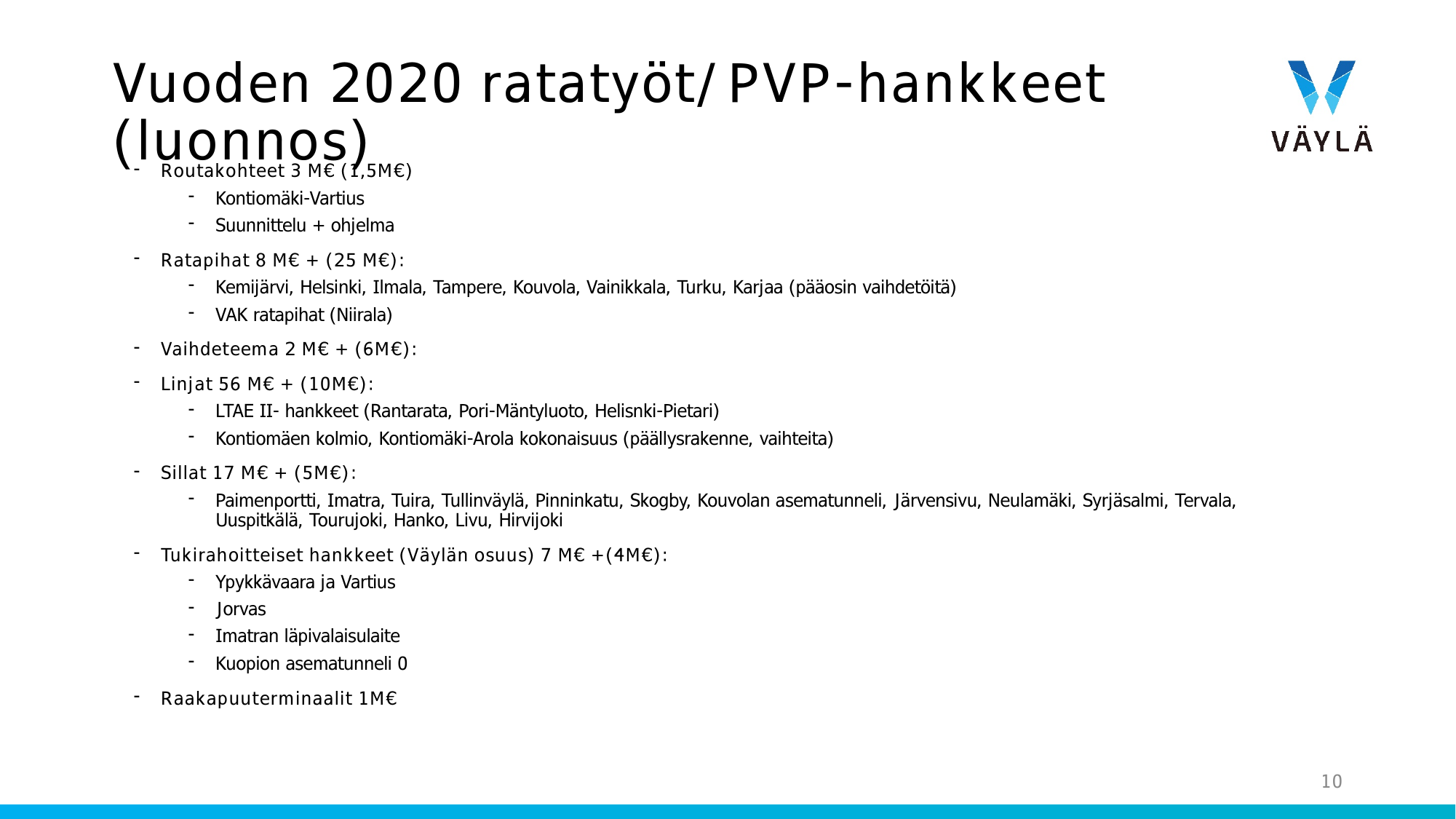

# Vuoden 2020 ratatyöt/PVP-hankkeet (luonnos)
Routakohteet 3 M€ (1,5M€)
Kontiomäki-Vartius
Suunnittelu + ohjelma
Ratapihat 8 M€ + (25 M€):
Kemijärvi, Helsinki, Ilmala, Tampere, Kouvola, Vainikkala, Turku, Karjaa (pääosin vaihdetöitä)
VAK ratapihat (Niirala)
Vaihdeteema 2 M€ + (6M€):
Linjat 56 M€ + (10M€):
LTAE II- hankkeet (Rantarata, Pori-Mäntyluoto, Helisnki-Pietari)
Kontiomäen kolmio, Kontiomäki-Arola kokonaisuus (päällysrakenne, vaihteita)
Sillat 17 M€ + (5M€):
Paimenportti, Imatra, Tuira, Tullinväylä, Pinninkatu, Skogby, Kouvolan asematunneli, Järvensivu, Neulamäki, Syrjäsalmi, Tervala, Uuspitkälä, Tourujoki, Hanko, Livu, Hirvijoki
Tukirahoitteiset hankkeet (Väylän osuus) 7 M€ +(4M€):
Ypykkävaara ja Vartius
Jorvas
Imatran läpivalaisulaite
Kuopion asematunneli 0
Raakapuuterminaalit 1M€

10